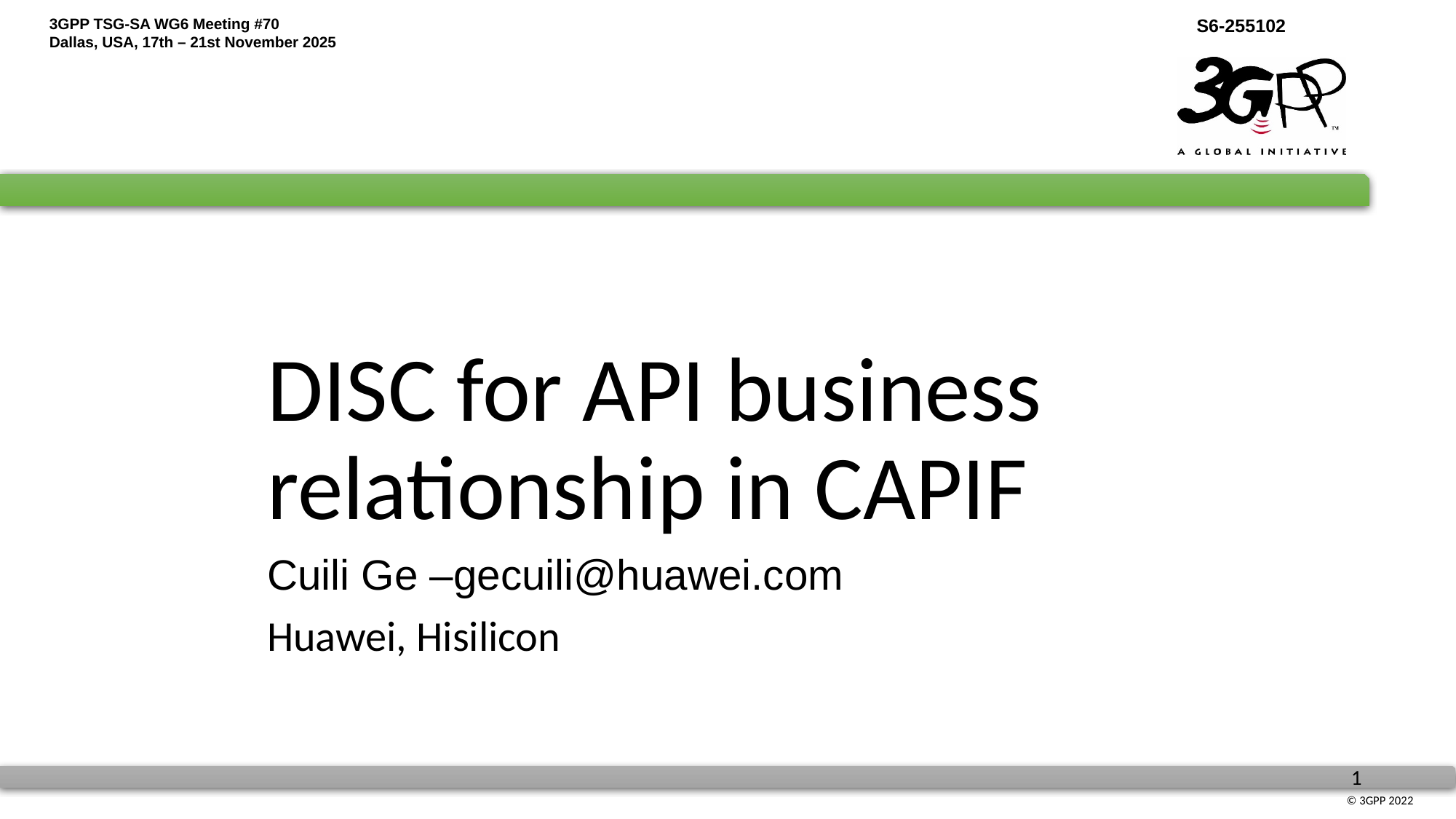

# DISC for API business relationship in CAPIF
Cuili Ge –gecuili@huawei.com
Huawei, Hisilicon